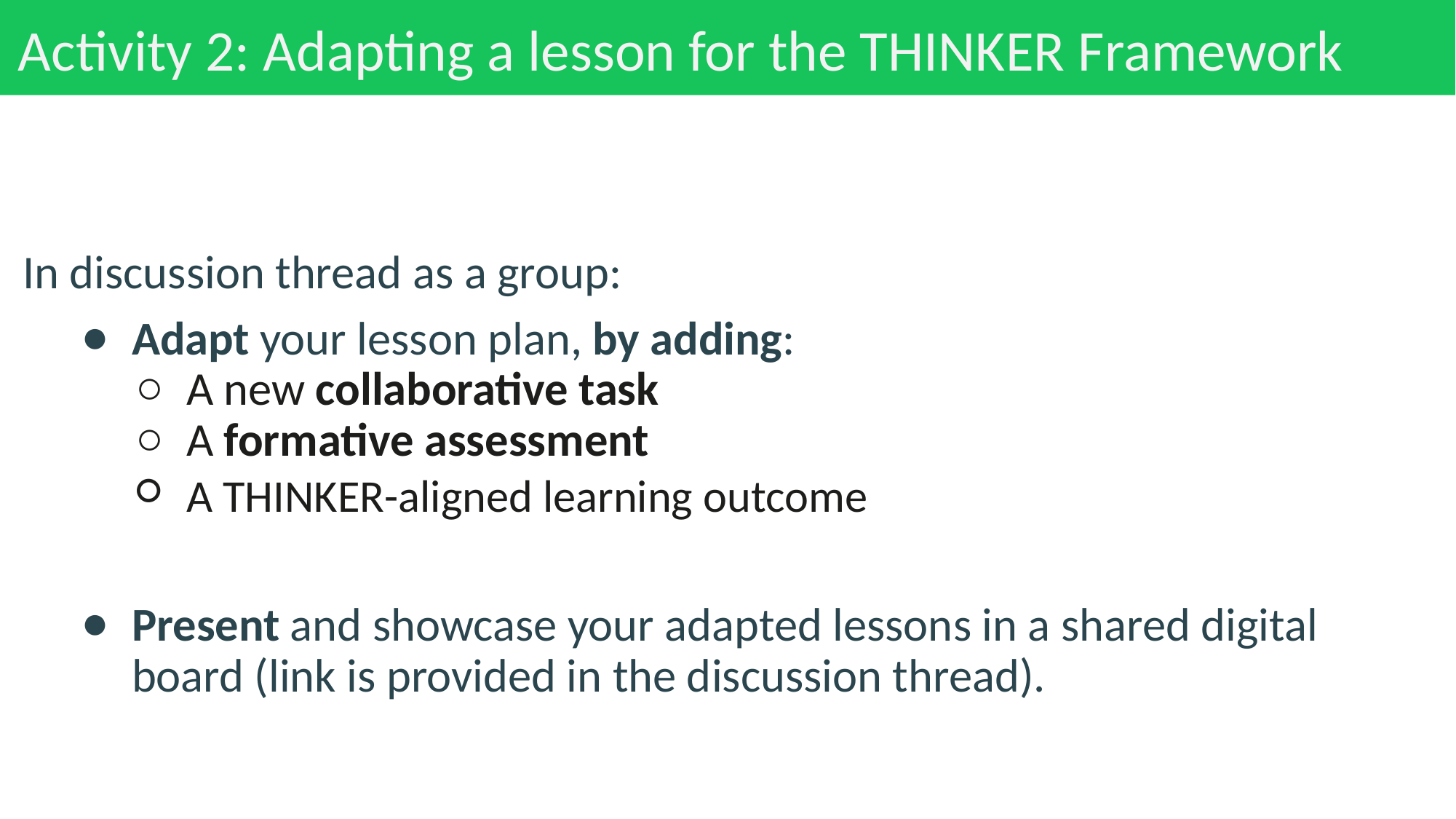

# Activity 2: Adapting a lesson for the THINKER Framework

In discussion thread as a group:
Adapt your lesson plan, by adding:
A new collaborative task
A formative assessment
A THINKER-aligned learning outcome

Present and showcase your adapted lessons in a shared digital board (link is provided in the discussion thread).